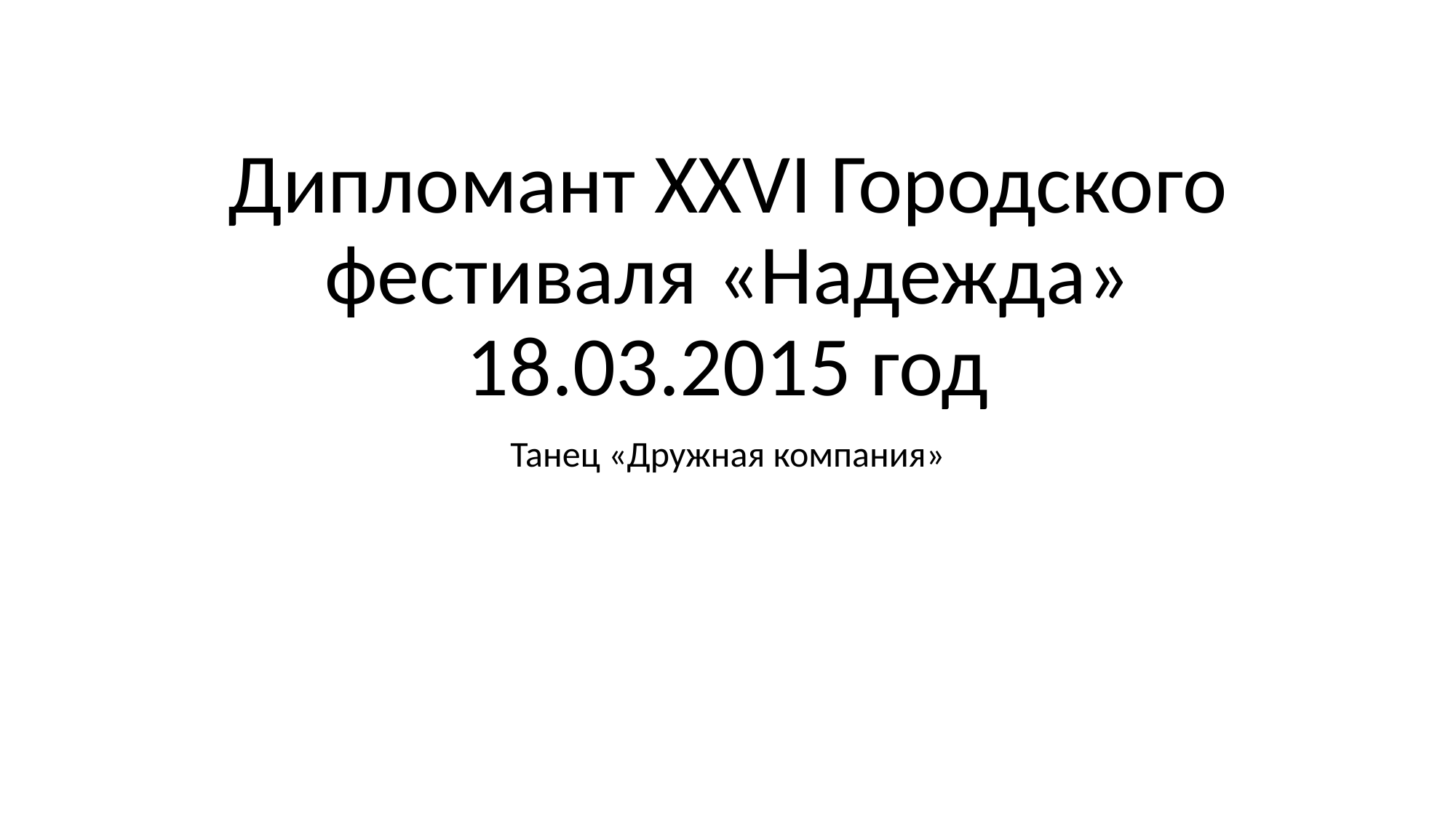

# Дипломант XXVI Городского фестиваля «Надежда» 18.03.2015 год
Танец «Дружная компания»